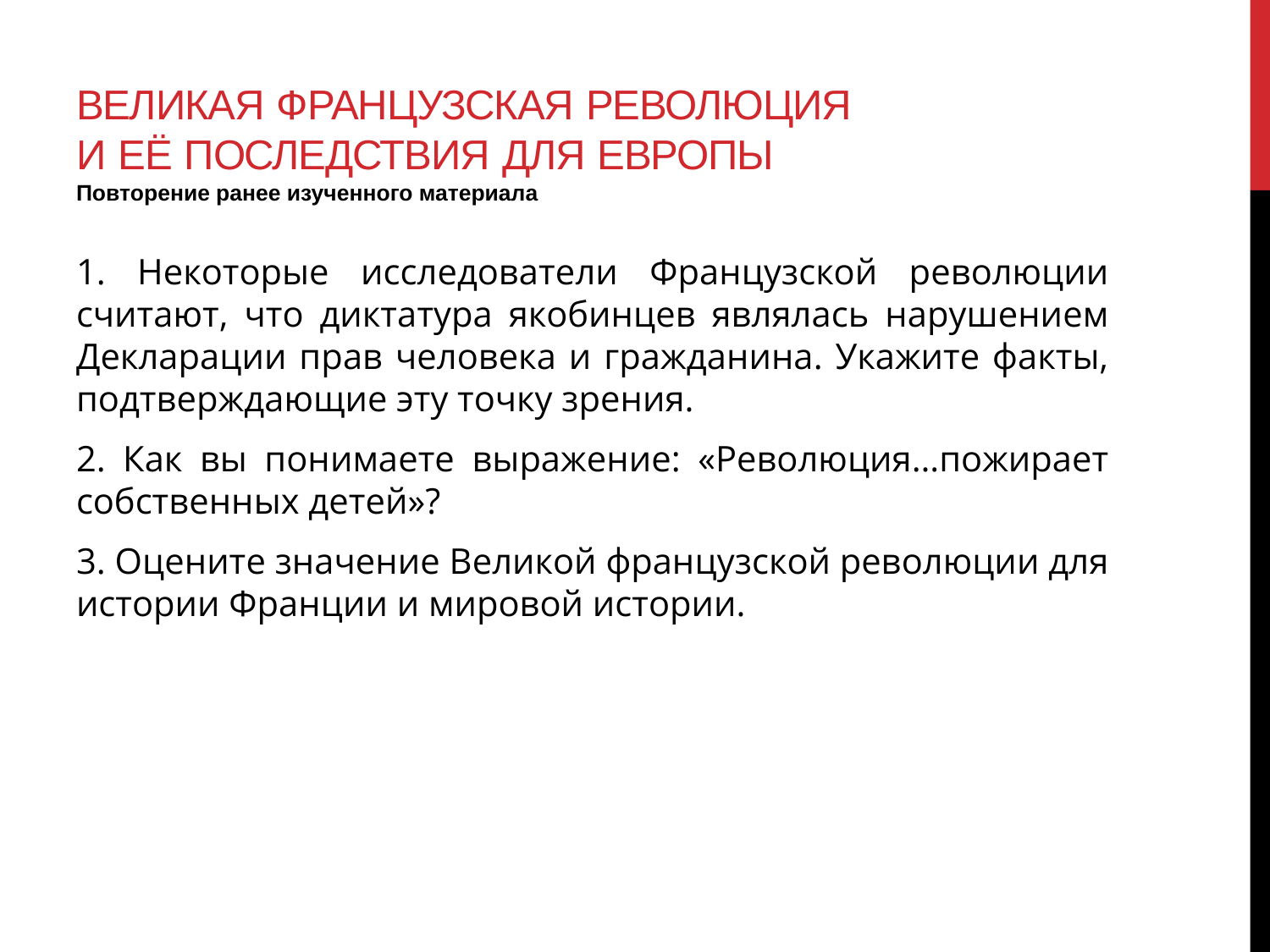

# Великая французская революция и её последствия для европы Повторение ранее изученного материала
1. Некоторые исследователи Французской революции считают, что диктатура якобинцев являлась нарушением Декларации прав человека и гражданина. Укажите факты, подтверждающие эту точку зрения.
2. Как вы понимаете выражение: «Революция…пожирает собственных детей»?
3. Оцените значение Великой французской революции для истории Франции и мировой истории.